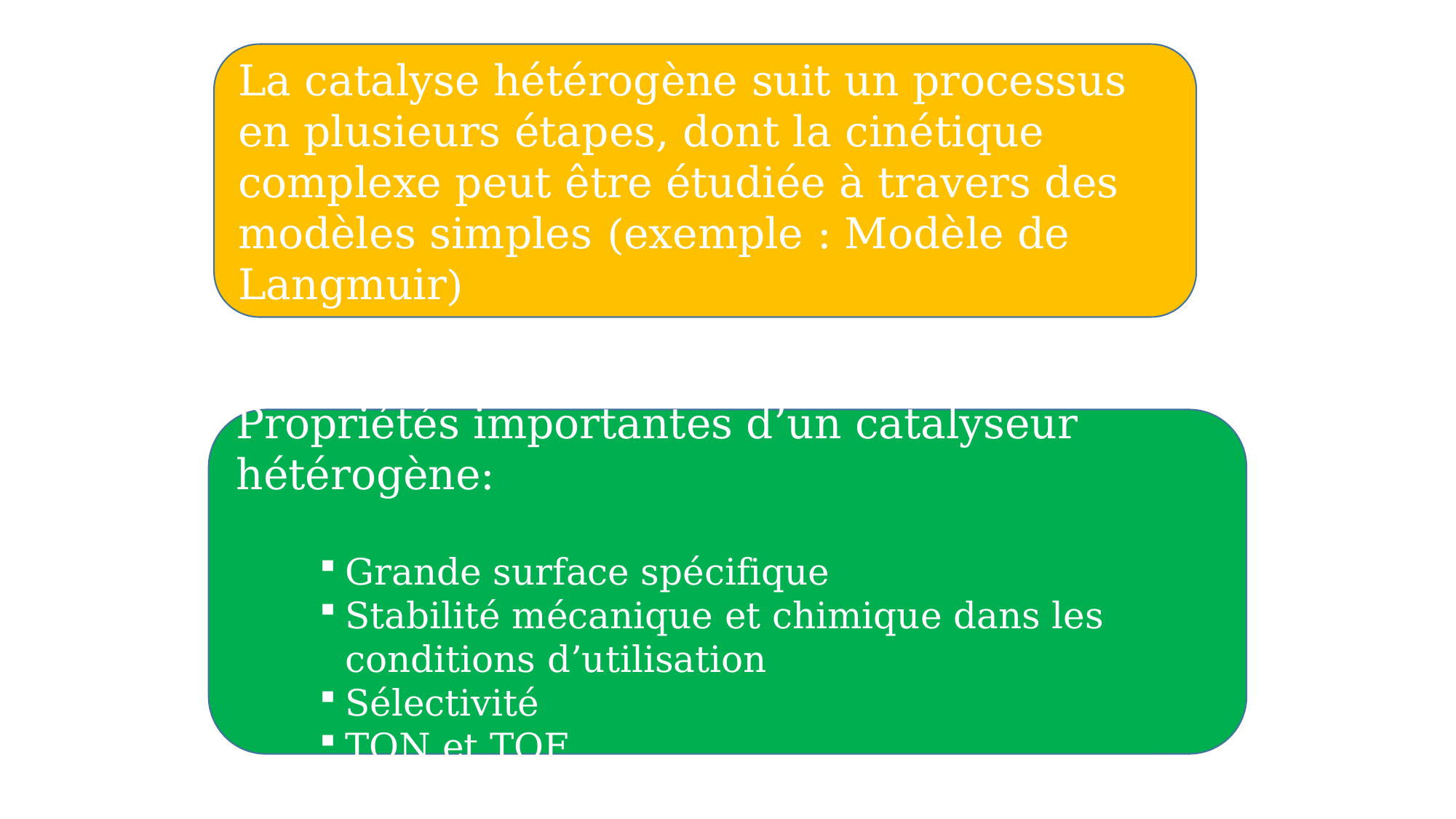

La catalyse hétérogène suit un processus en plusieurs étapes, dont la cinétique complexe peut être étudiée à travers des modèles simples (exemple : Modèle de Langmuir)
Propriétés importantes d’un catalyseur hétérogène:

Grande surface spécifique
Stabilité mécanique et chimique dans les conditions d’utilisation
Sélectivité
TON et TOF